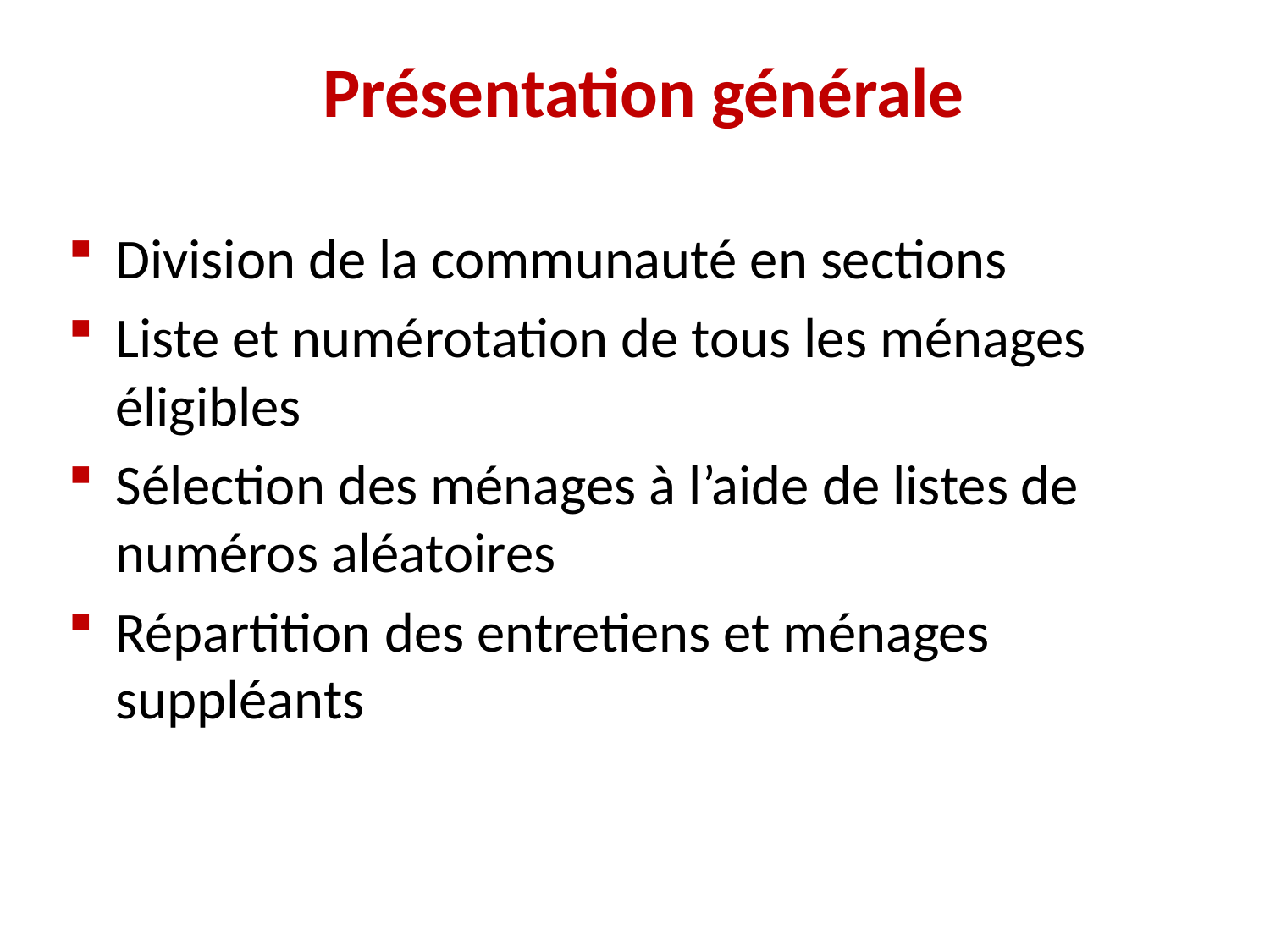

Présentation générale
Division de la communauté en sections
Liste et numérotation de tous les ménages éligibles
Sélection des ménages à l’aide de listes de numéros aléatoires
Répartition des entretiens et ménages suppléants